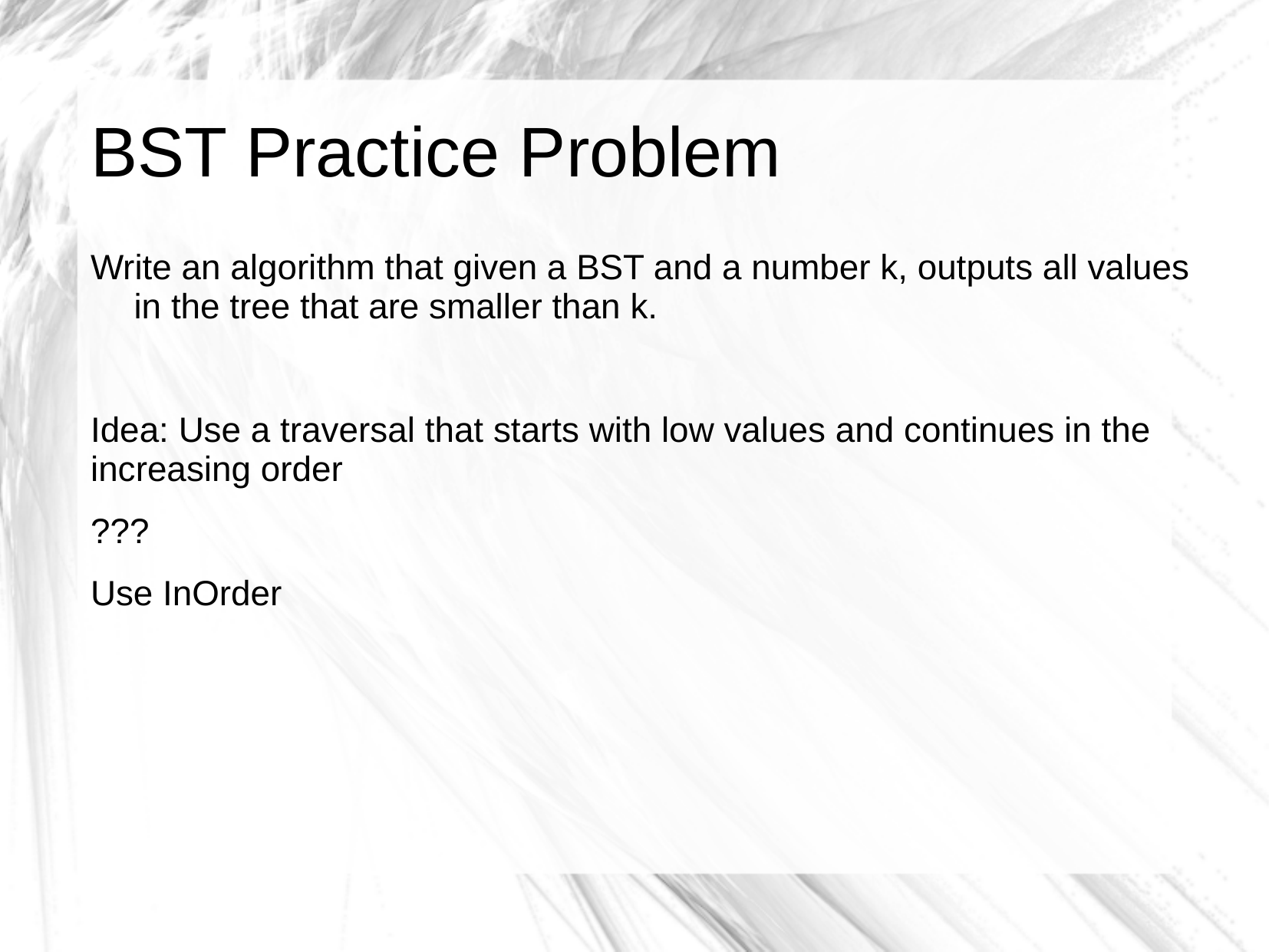

# BST Practice Problem
Write an algorithm that given a BST and a number k, outputs all values in the tree that are smaller than k.

Idea: Use a traversal that starts with low values and continues in the increasing order
???
Use InOrder